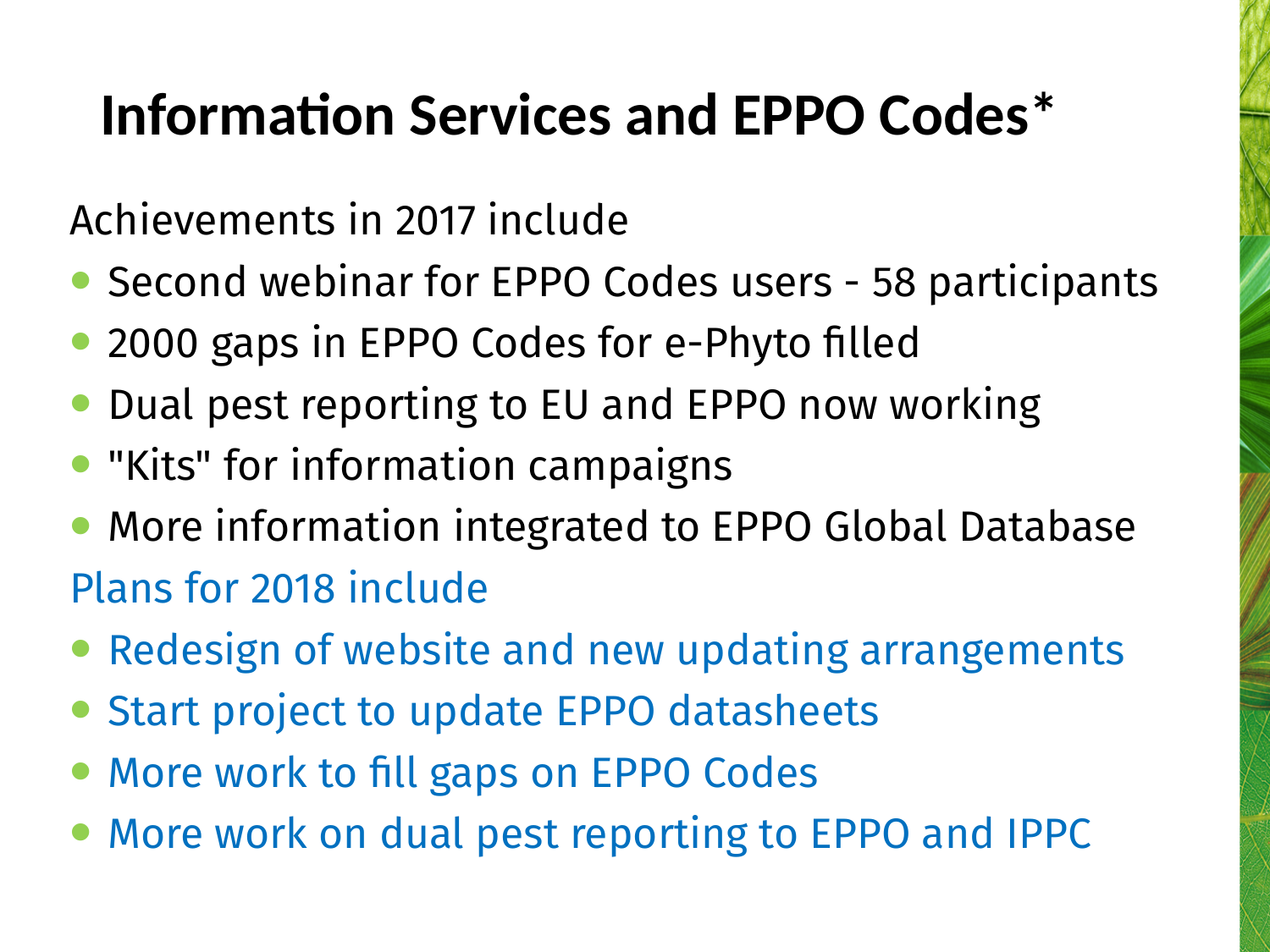

# Information Services and EPPO Codes*
Achievements in 2017 include
Second webinar for EPPO Codes users - 58 participants
2000 gaps in EPPO Codes for e-Phyto filled
Dual pest reporting to EU and EPPO now working
"Kits" for information campaigns
More information integrated to EPPO Global Database
Plans for 2018 include
Redesign of website and new updating arrangements
Start project to update EPPO datasheets
More work to fill gaps on EPPO Codes
More work on dual pest reporting to EPPO and IPPC